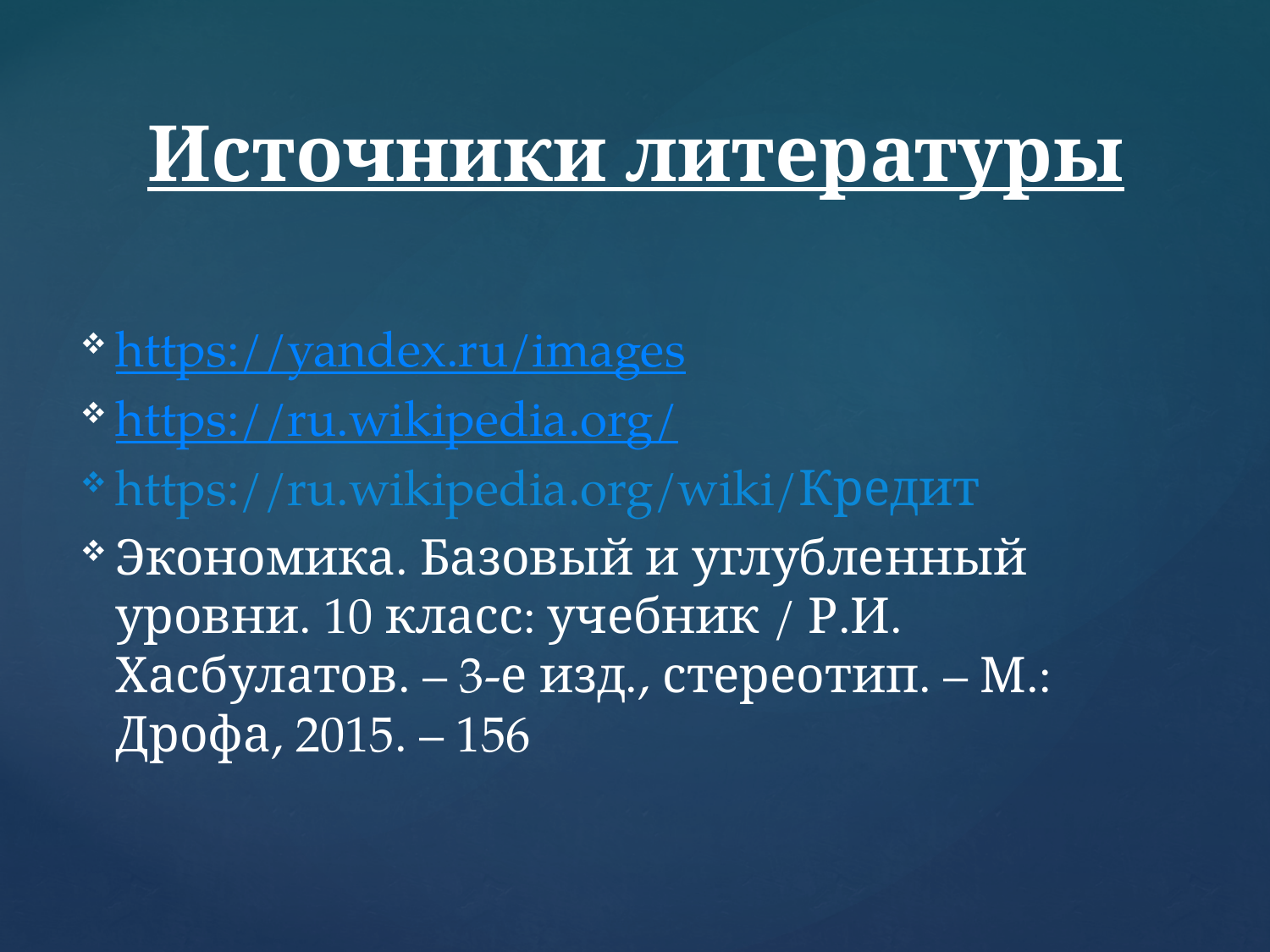

# Источники литературы
https://yandex.ru/images
https://ru.wikipedia.org/
https://ru.wikipedia.org/wiki/Кредит
Экономика. Базовый и углубленный уровни. 10 класс: учебник / Р.И. Хасбулатов. – 3-е изд., стереотип. – М.: Дрофа, 2015. – 156